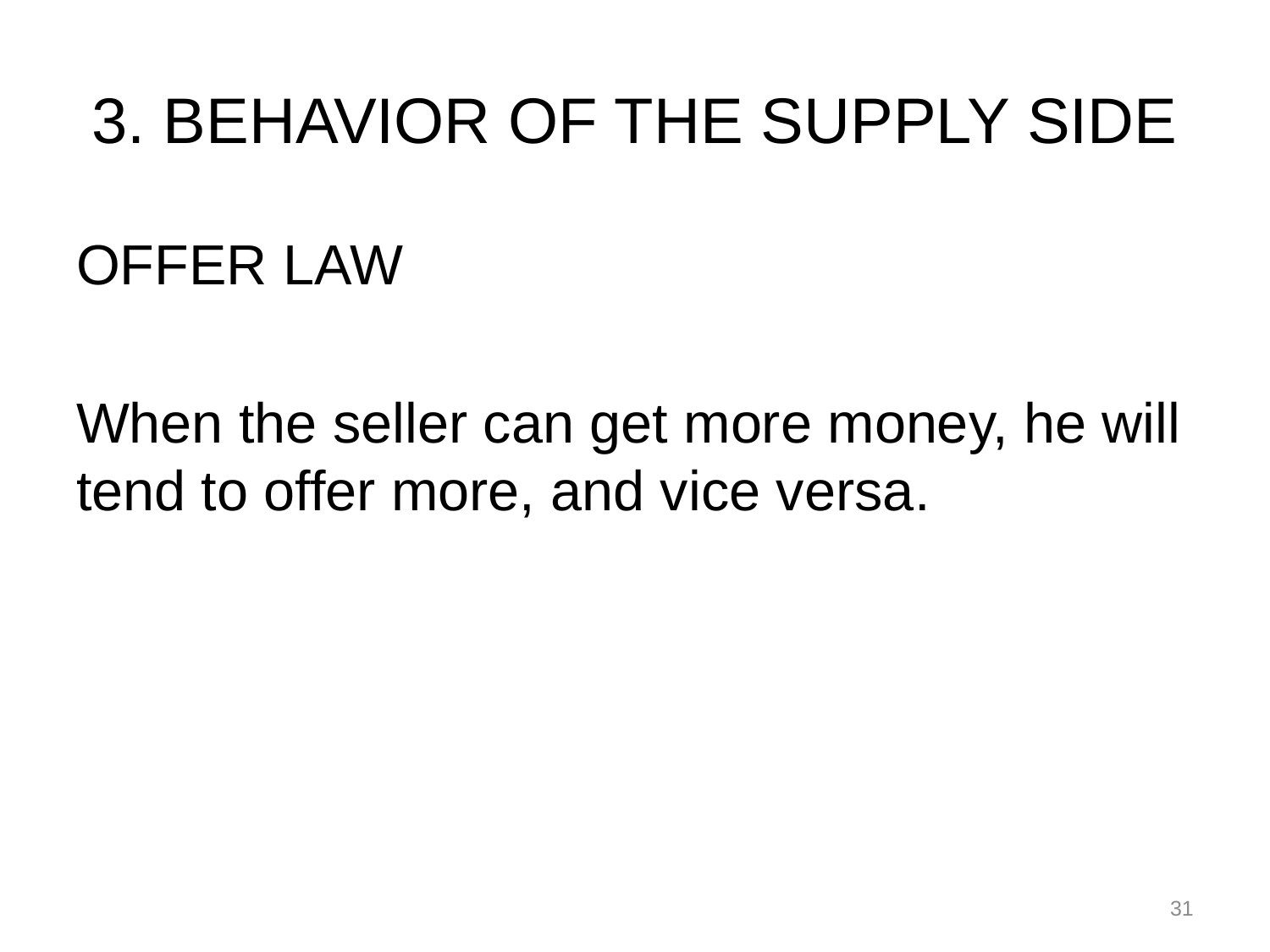

# 3. BEHAVIOR OF THE SUPPLY SIDE
OFFER LAW

When the seller can get more money, he will tend to offer more, and vice versa.
31